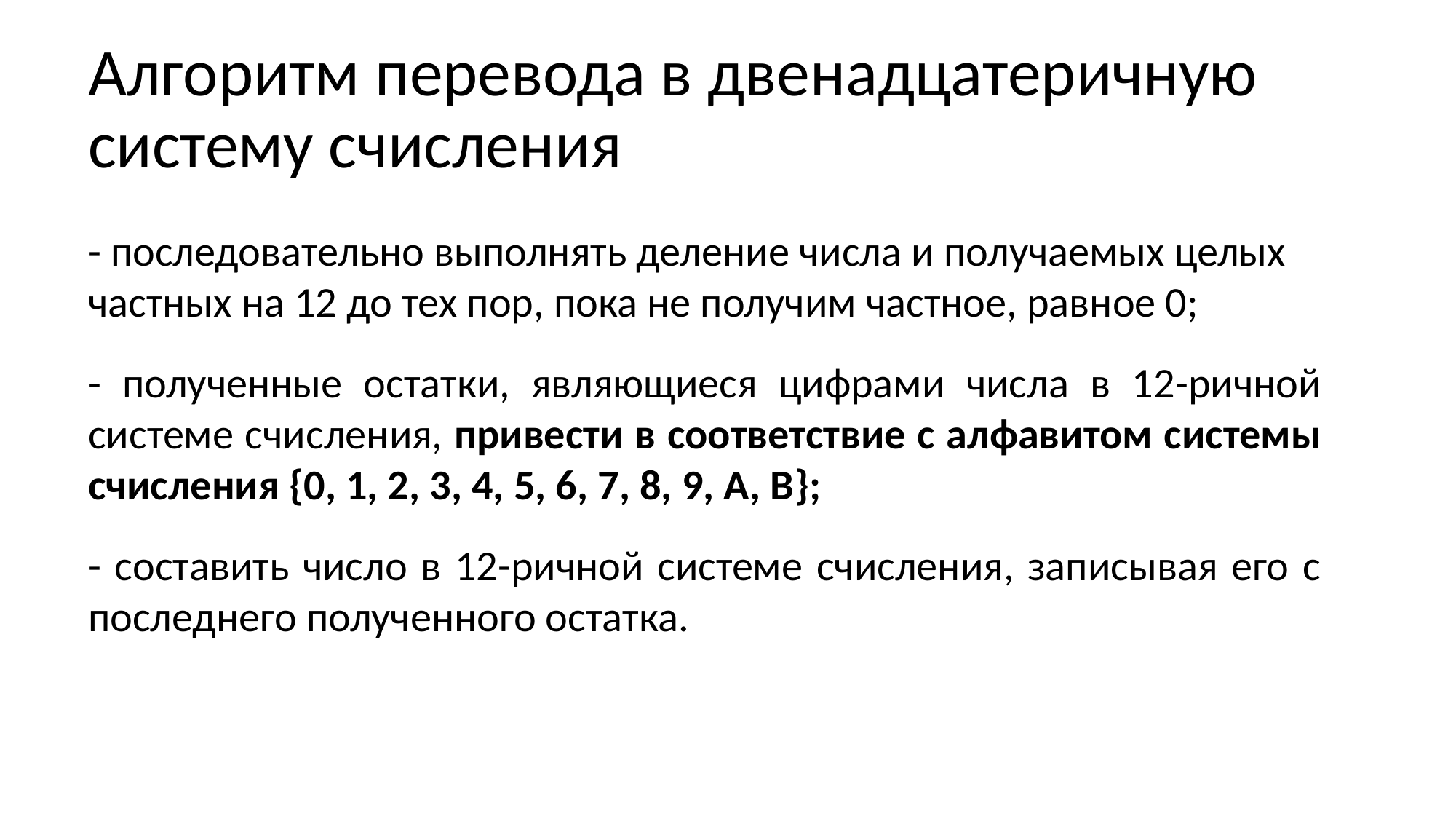

# Алгоритм перевода в двенадцатеричную систему счисления
- последовательно выполнять деление числа и получаемых целых частных на 12 до тех пор, пока не получим частное, равное 0;
- полученные остатки, являющиеся цифрами числа в 12-ричной системе счисления, привести в соответствие с алфавитом системы счисления {0, 1, 2, 3, 4, 5, 6, 7, 8, 9, А, В};
- составить число в 12-ричной системе счисления, записывая его с последнего полученного остатка.